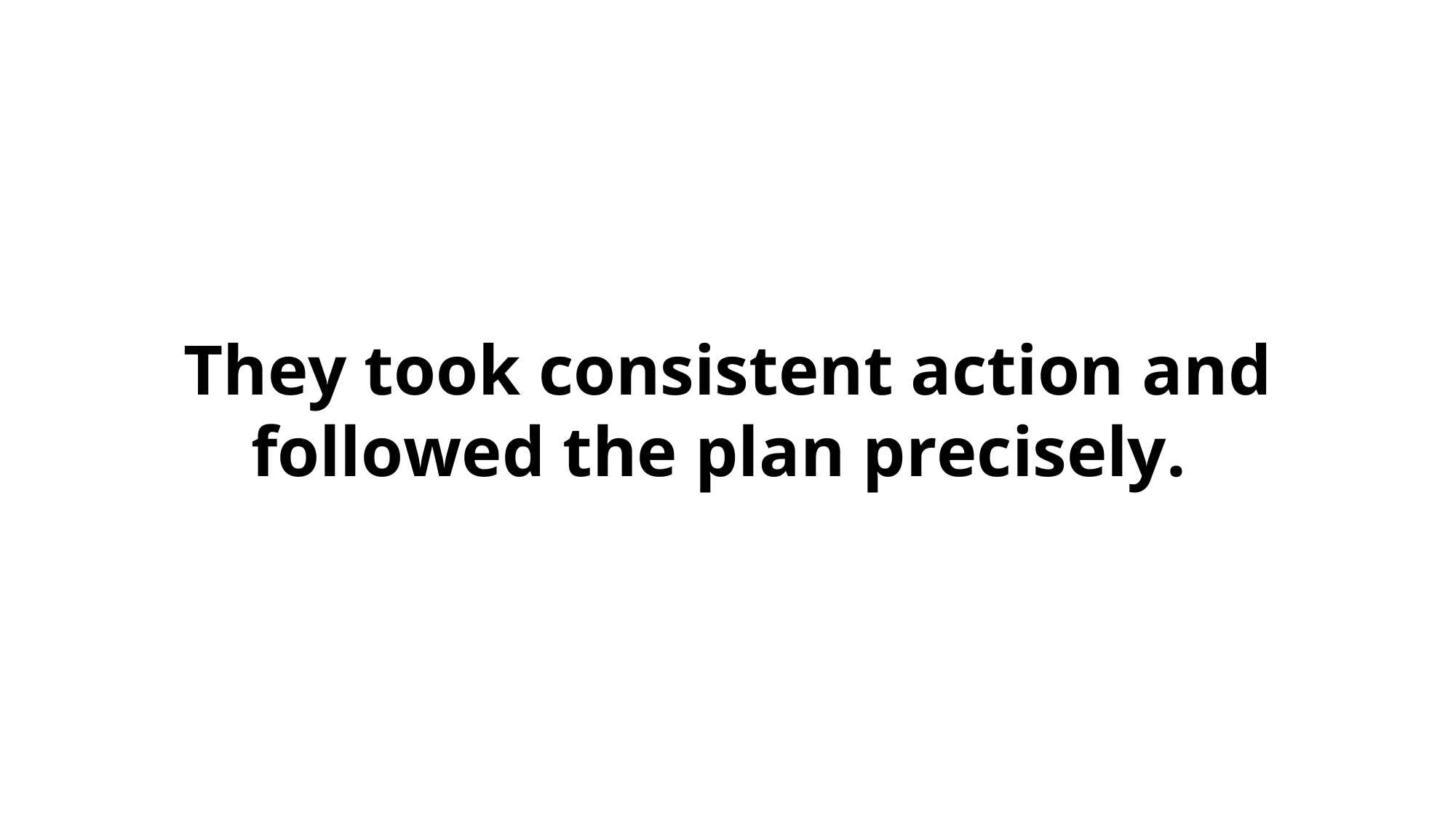

They took consistent action and followed the plan precisely.